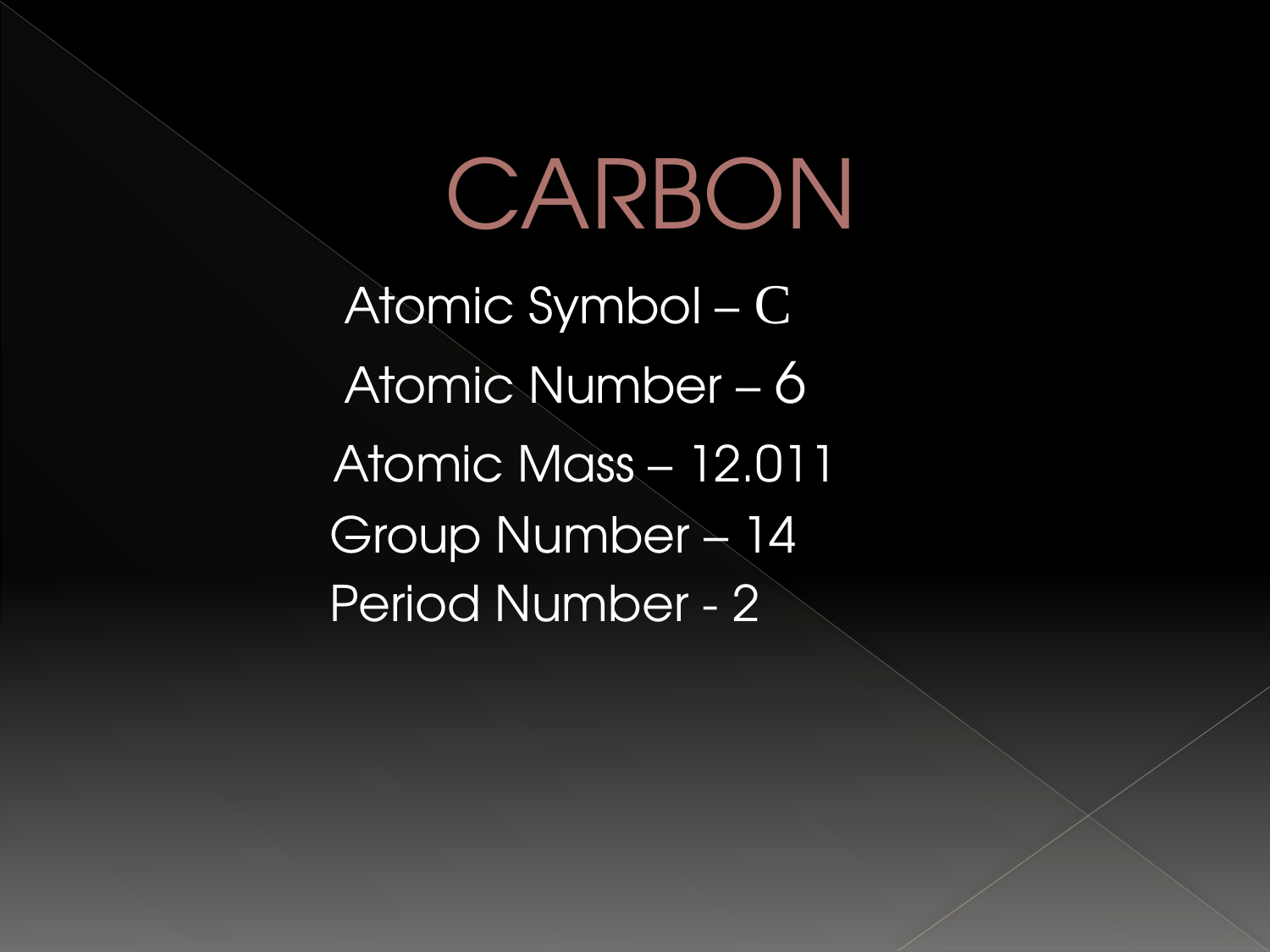

# CARBON
                   Atomic Symbol – C
                   Atomic Number – 6
                Atomic Mass – 12.011
                  Group Number – 14
                  Period Number - 2